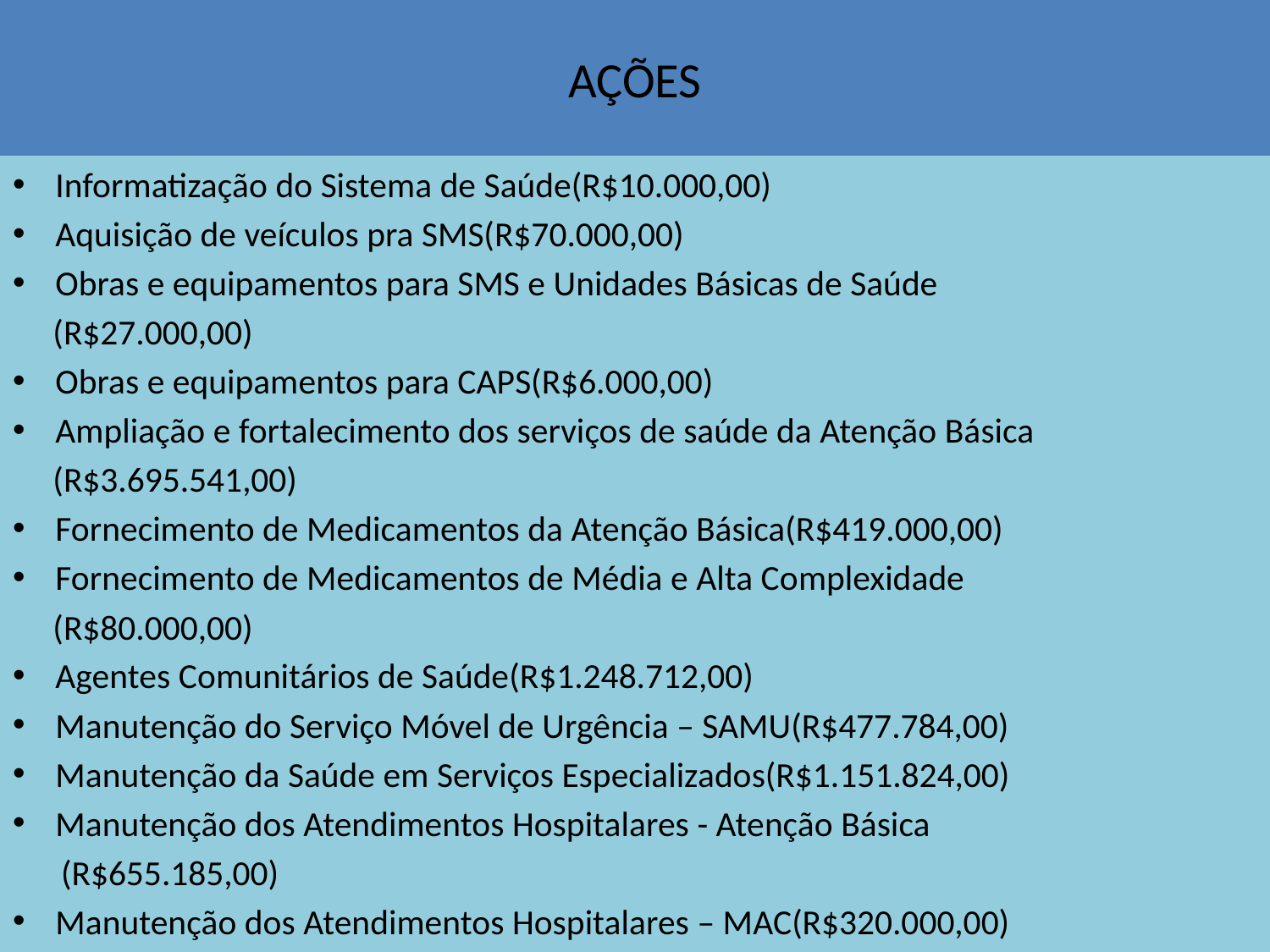

# AÇÕES
Informatização do Sistema de Saúde(R$10.000,00)
Aquisição de veículos pra SMS(R$70.000,00)
Obras e equipamentos para SMS e Unidades Básicas de Saúde
     (R$27.000,00)
Obras e equipamentos para CAPS(R$6.000,00)
Ampliação e fortalecimento dos serviços de saúde da Atenção Básica
     (R$3.695.541,00)
Fornecimento de Medicamentos da Atenção Básica(R$419.000,00)
Fornecimento de Medicamentos de Média e Alta Complexidade
     (R$80.000,00)
Agentes Comunitários de Saúde(R$1.248.712,00)
Manutenção do Serviço Móvel de Urgência – SAMU(R$477.784,00)
Manutenção da Saúde em Serviços Especializados(R$1.151.824,00)
Manutenção dos Atendimentos Hospitalares - Atenção Básica
      (R$655.185,00)
Manutenção dos Atendimentos Hospitalares – MAC(R$320.000,00)